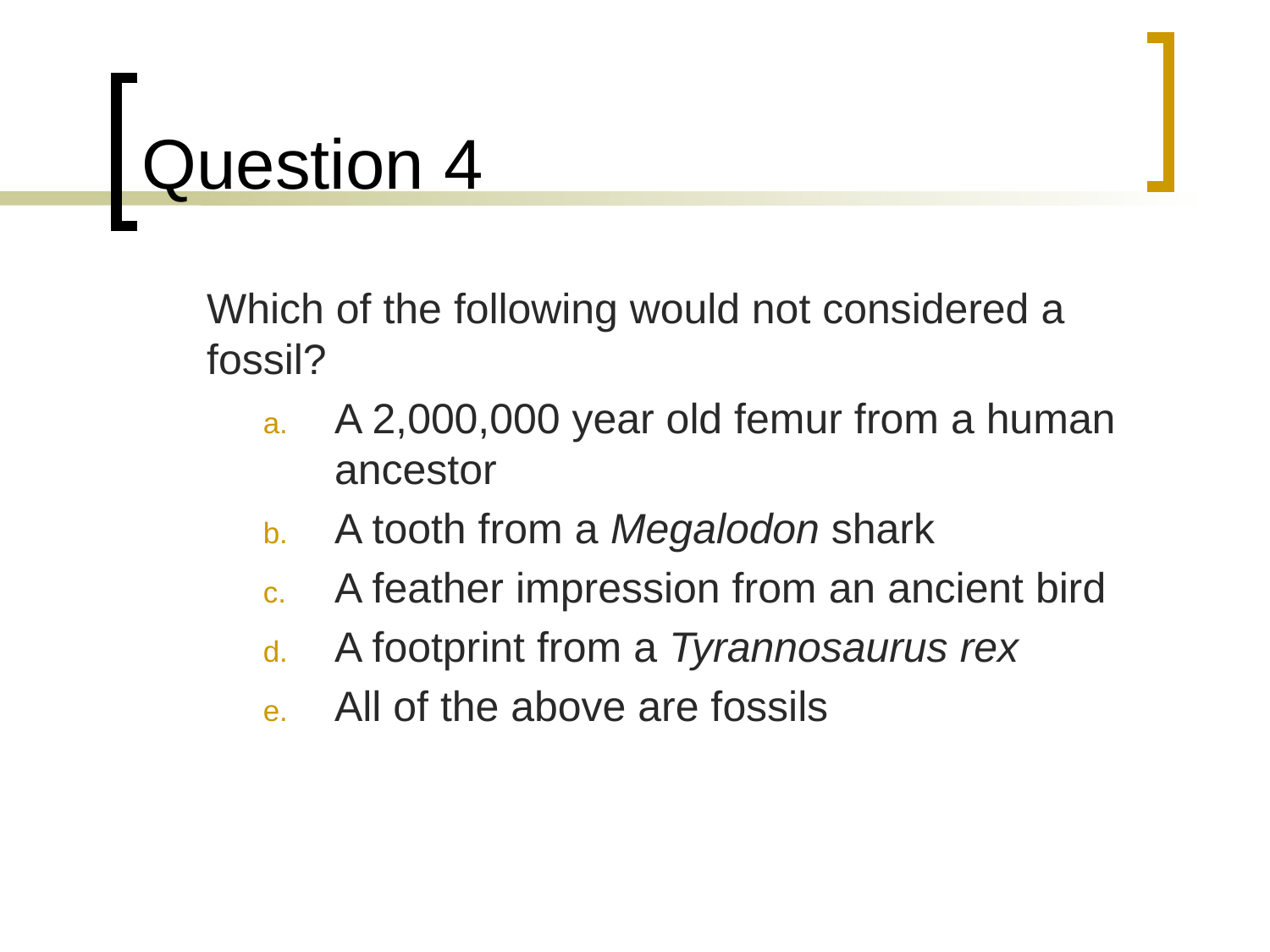

# Question 4
	Which of the following would not considered a fossil?
A 2,000,000 year old femur from a human ancestor
A tooth from a Megalodon shark
A feather impression from an ancient bird
A footprint from a Tyrannosaurus rex
All of the above are fossils